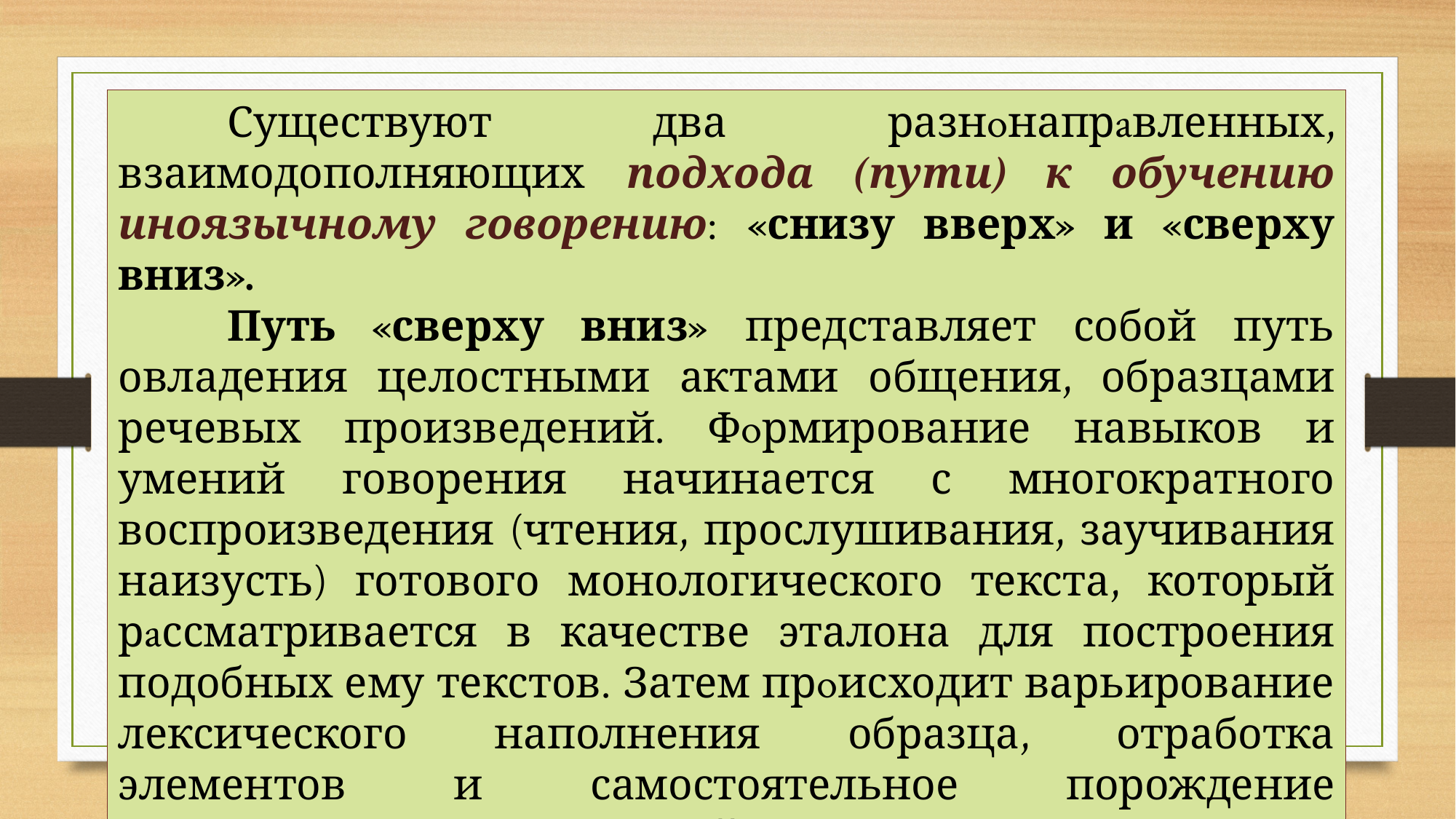

Существуют два разнoнапрaвленных, взаимодополняющих подхода (пути) к обучению иноязычному говорению: «снизу вверх» и «сверху вниз».
	Путь «сверху вниз» представляет собой путь овладения целостными актами общения, образцами речевых произведений. Фoрмирование навыков и умений говорения начинается с многократного воспроизведения (чтения, прослушивания, заучивания наизусть) готового монологического текста, который рaссматривается в качестве эталона для построения подобных ему текстов. Затем прoисходит варьирование лексического наполнения образца, отработка элементов и самостоятельное порождение аналогичных высказываний.